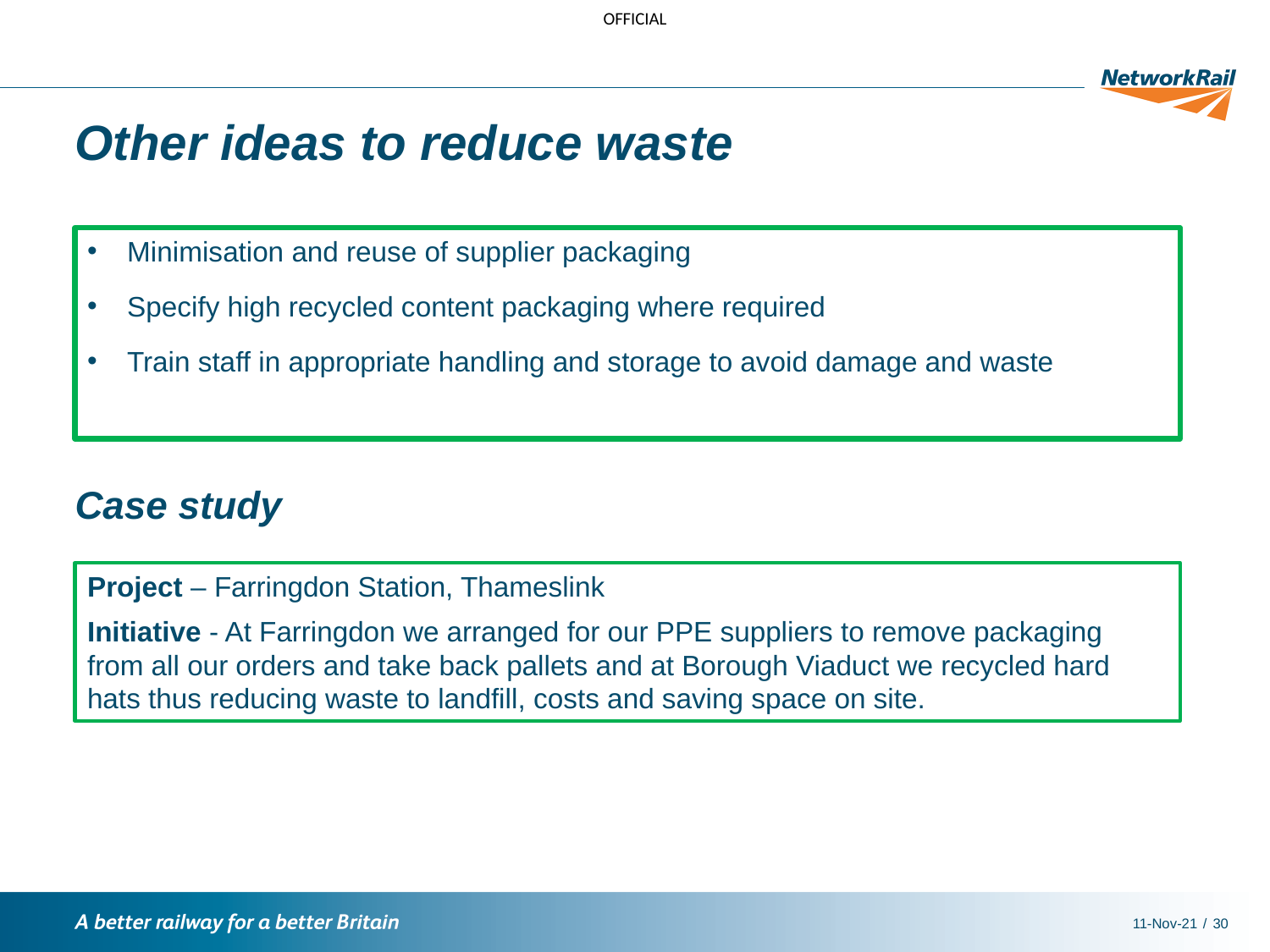

# Other ideas to reduce waste

Minimisation and reuse of supplier packaging
Specify high recycled content packaging where required
Train staff in appropriate handling and storage to avoid damage and waste

Case study
Project – Farringdon Station, Thameslink
Initiative - At Farringdon we arranged for our PPE suppliers to remove packaging from all our orders and take back pallets and at Borough Viaduct we recycled hard hats thus reducing waste to landfill, costs and saving space on site.
11-Nov-21
30